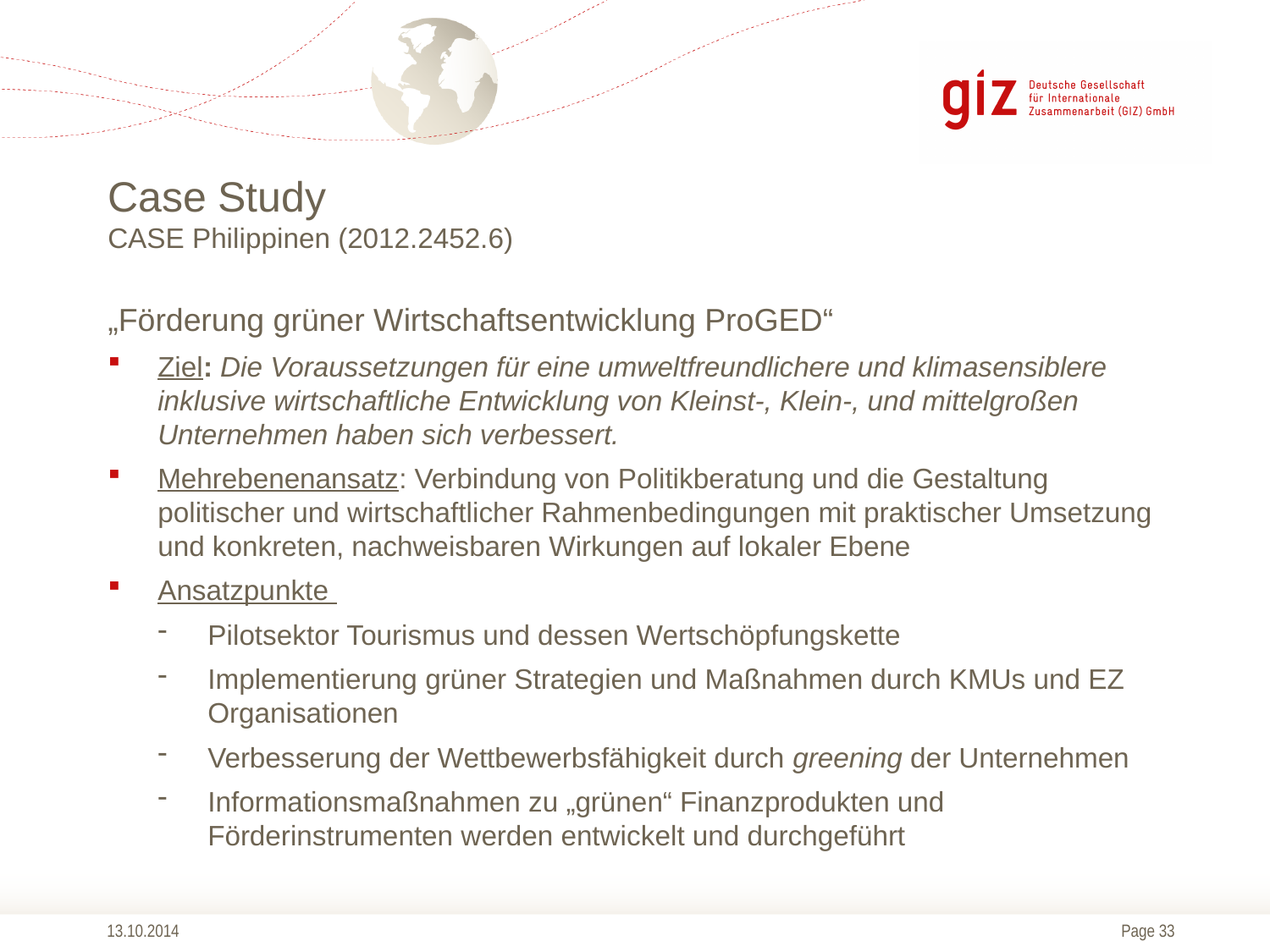

# Case Study CASE Philippinen (2012.2452.6)
„Förderung grüner Wirtschaftsentwicklung ProGED“
Ziel: Die Voraussetzungen für eine umweltfreundlichere und klimasensiblere inklusive wirtschaftliche Entwicklung von Kleinst-, Klein-, und mittelgroßen Unternehmen haben sich verbessert.
Mehrebenenansatz: Verbindung von Politikberatung und die Gestaltung politischer und wirtschaftlicher Rahmenbedingungen mit praktischer Umsetzung und konkreten, nachweisbaren Wirkungen auf lokaler Ebene
Ansatzpunkte
Pilotsektor Tourismus und dessen Wertschöpfungskette
Implementierung grüner Strategien und Maßnahmen durch KMUs und EZ Organisationen
Verbesserung der Wettbewerbsfähigkeit durch greening der Unternehmen
Informationsmaßnahmen zu „grünen“ Finanzprodukten und Förderinstrumenten werden entwickelt und durchgeführt
13.10.2014